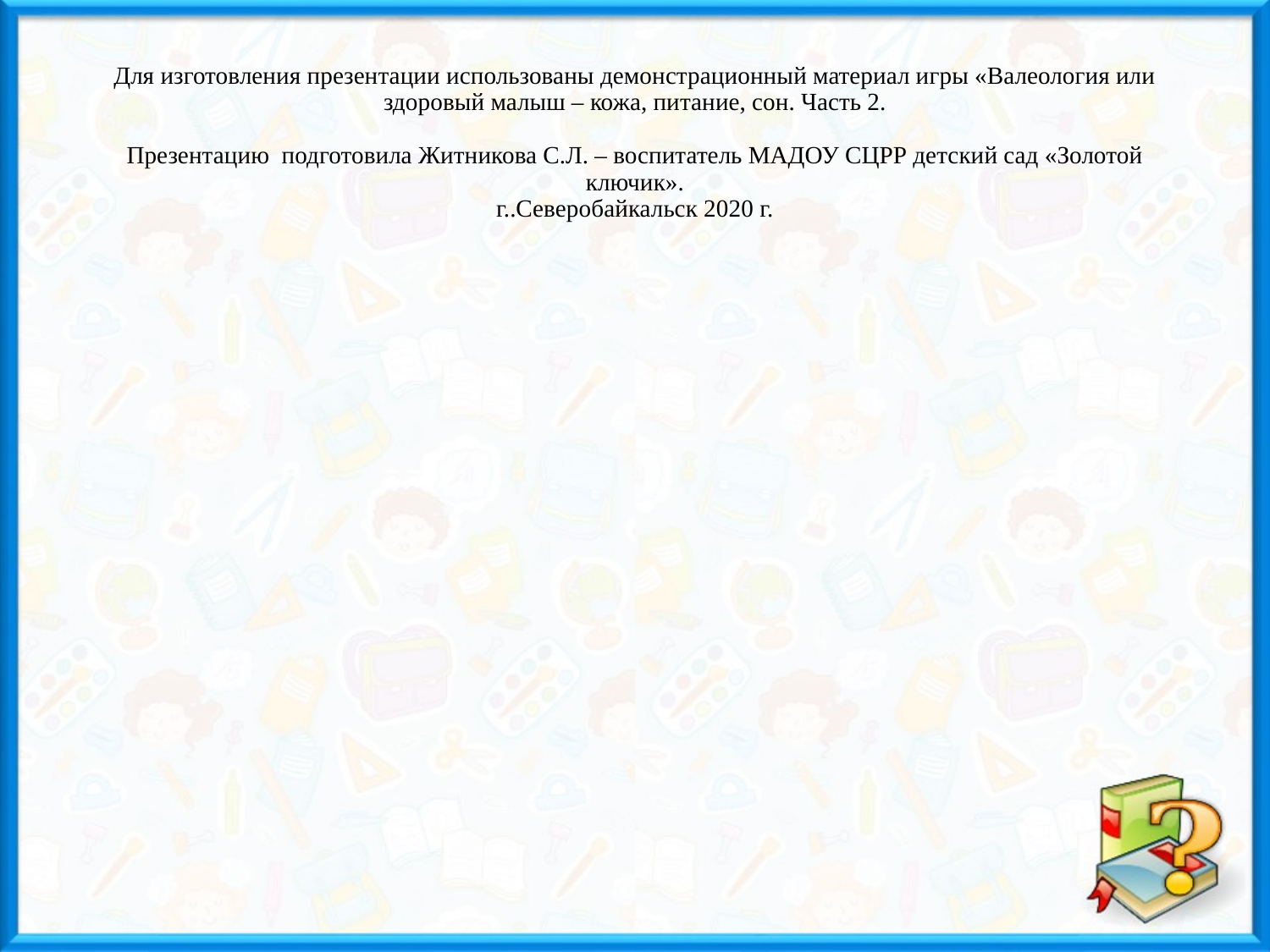

# Для изготовления презентации использованы демонстрационный материал игры «Валеология или здоровый малыш – кожа, питание, сон. Часть 2. Презентацию  подготовила Житникова С.Л. – воспитатель МАДОУ СЦРР детский сад «Золотой ключик». г..Северобайкальск 2020 г.